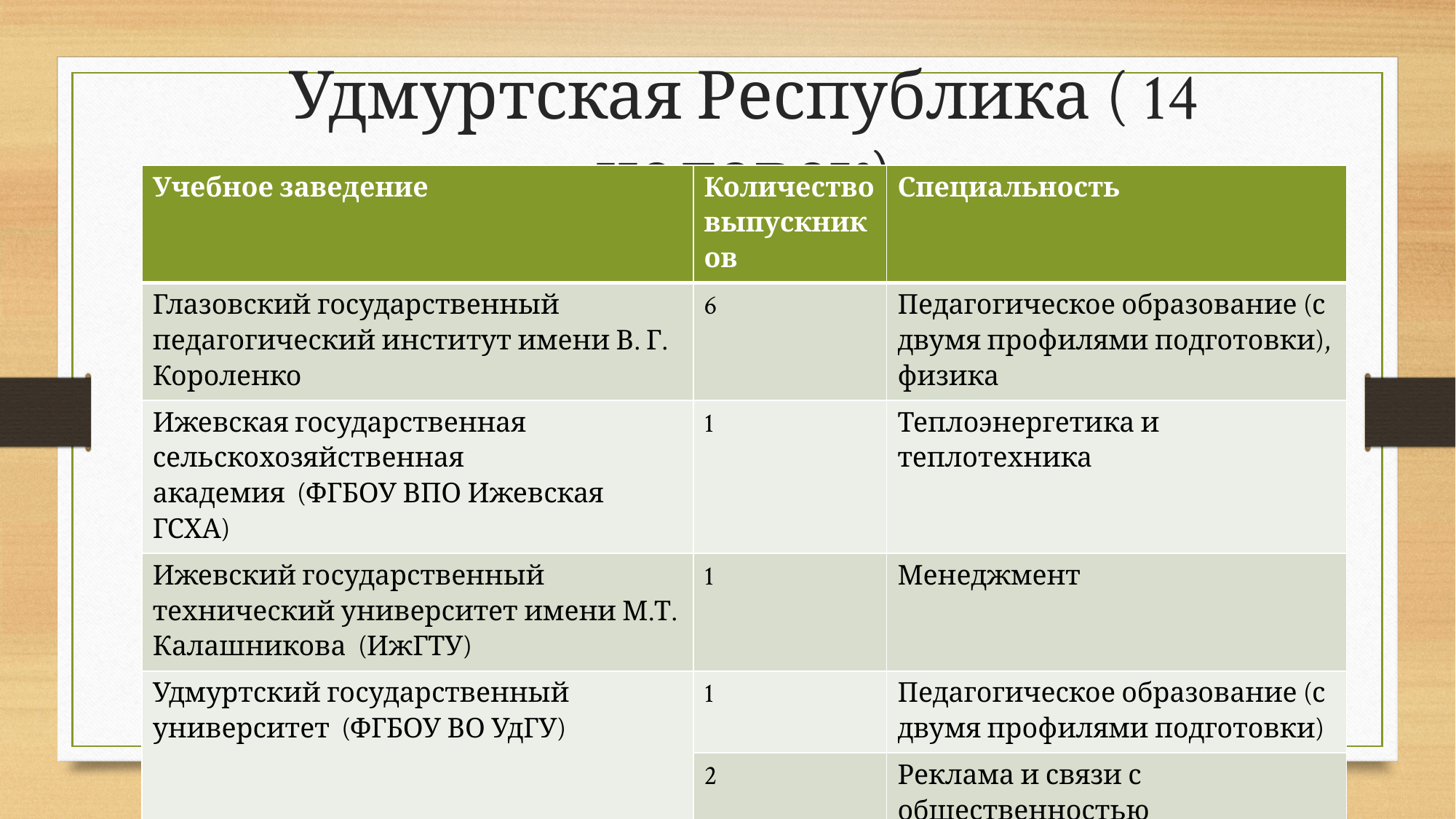

# Удмуртская Республика ( 14 человек)
| Учебное заведение | Количество выпускников | Специальность |
| --- | --- | --- |
| Глазовский государственный педагогический институт имени В. Г. Короленко | 6 | Педагогическое образование (с двумя профилями подготовки), физика |
| Ижевская государственная сельскохозяйственная академия  (ФГБОУ ВПО Ижевская ГСХА) | 1 | Теплоэнергетика и теплотехника |
| Ижевский государственный технический университет имени М.Т. Калашникова  (ИжГТУ) | 1 | Менеджмент |
| Удмуртский государственный университет  (ФГБОУ ВО УдГУ) | 1 | Педагогическое образование (с двумя профилями подготовки) |
|  | 2 | Реклама и связи с общественностью |
|  | 2 | Биология |
|  | 1 | Правовое обеспечение национальной безопасности |